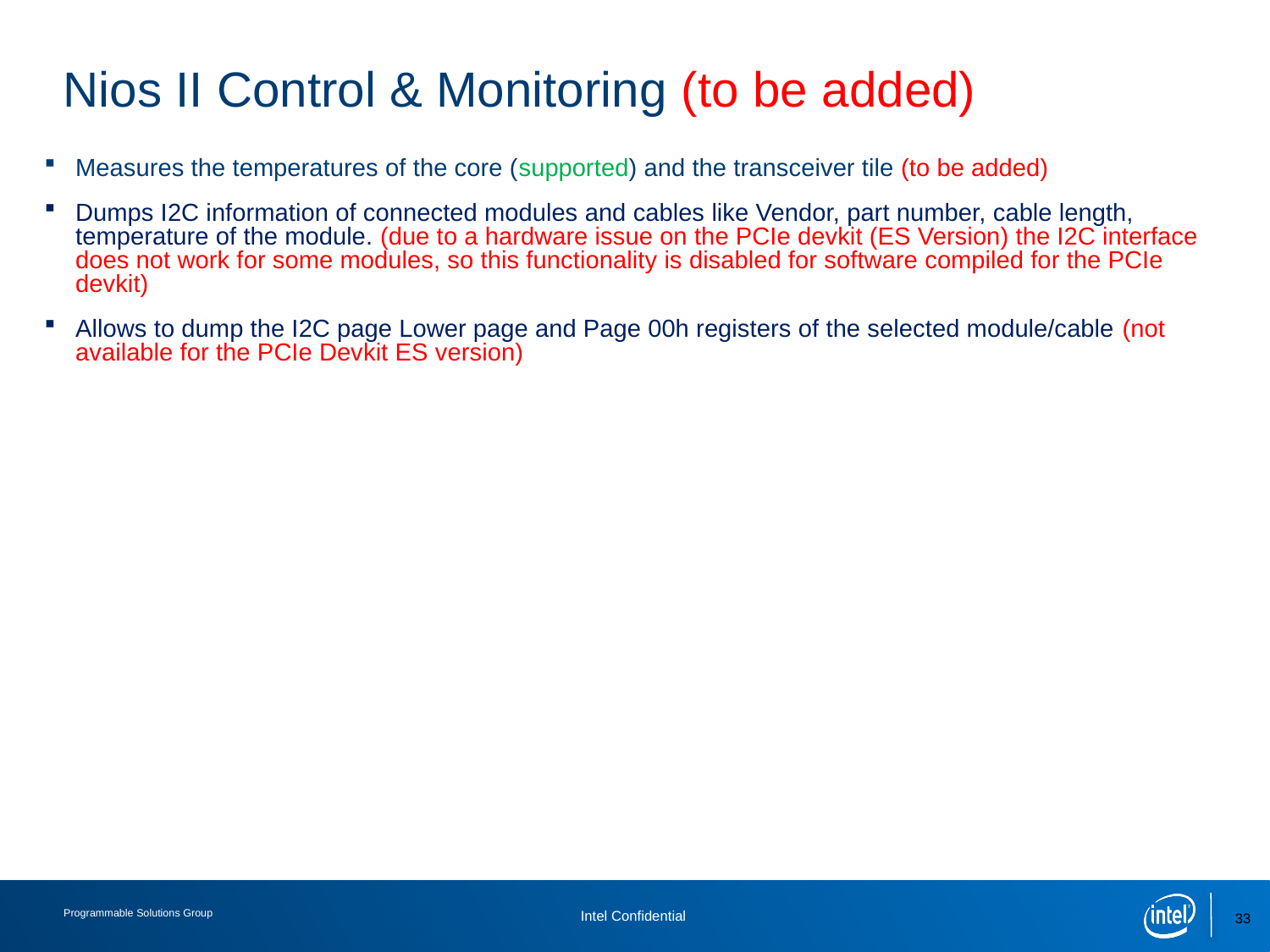

# Nios II Control & Monitoring (to be added)
Measures the temperatures of the core (supported) and the transceiver tile (to be added)
Dumps I2C information of connected modules and cables like Vendor, part number, cable length, temperature of the module. (due to a hardware issue on the PCIe devkit (ES Version) the I2C interface does not work for some modules, so this functionality is disabled for software compiled for the PCIe devkit)
Allows to dump the I2C page Lower page and Page 00h registers of the selected module/cable (not available for the PCIe Devkit ES version)

33